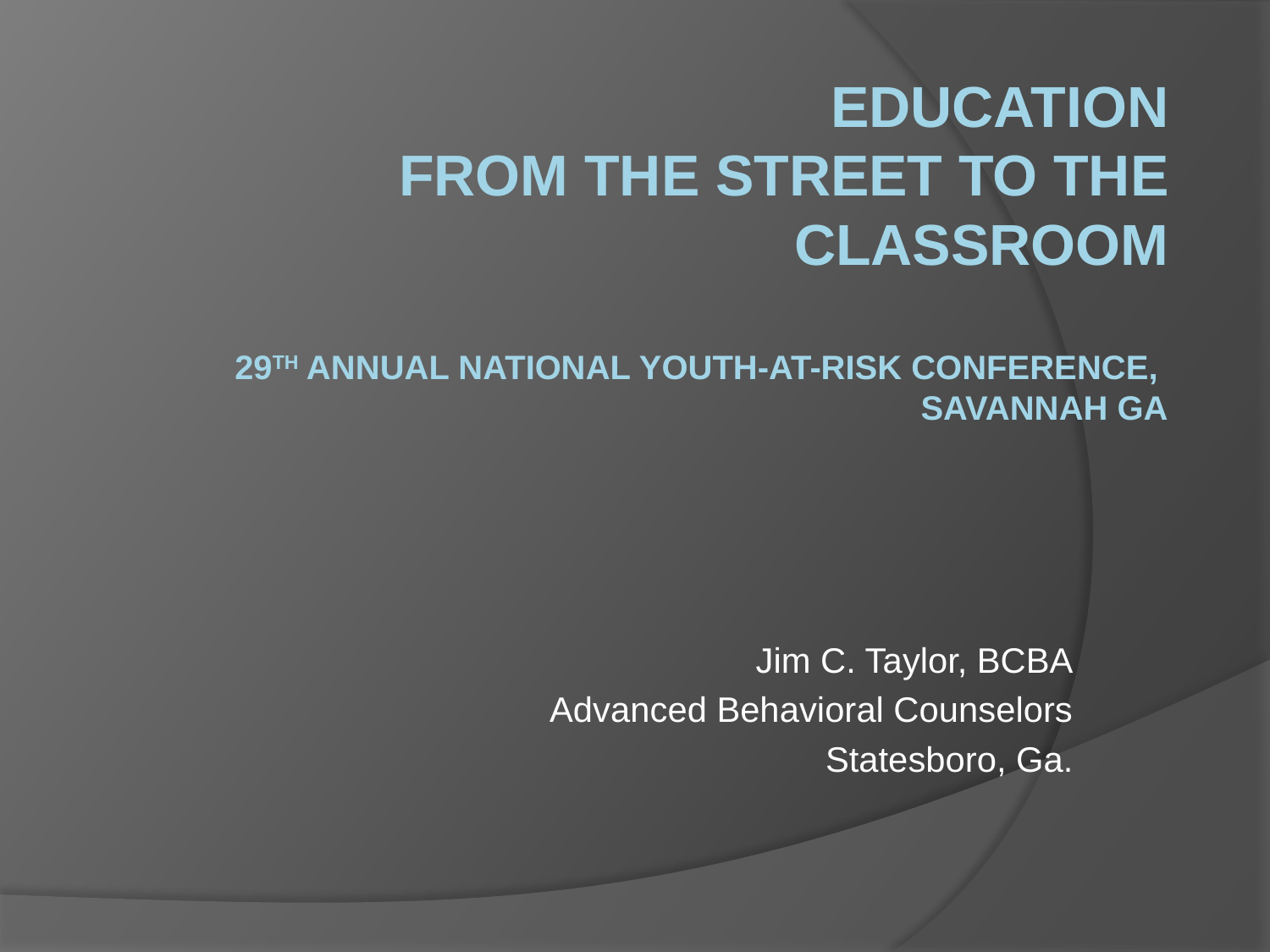

# Education From the Street to the Classroom 29th Annual National Youth-at-Risk Conference, Savannah GA
Jim C. Taylor, BCBA
Advanced Behavioral Counselors
Statesboro, Ga.